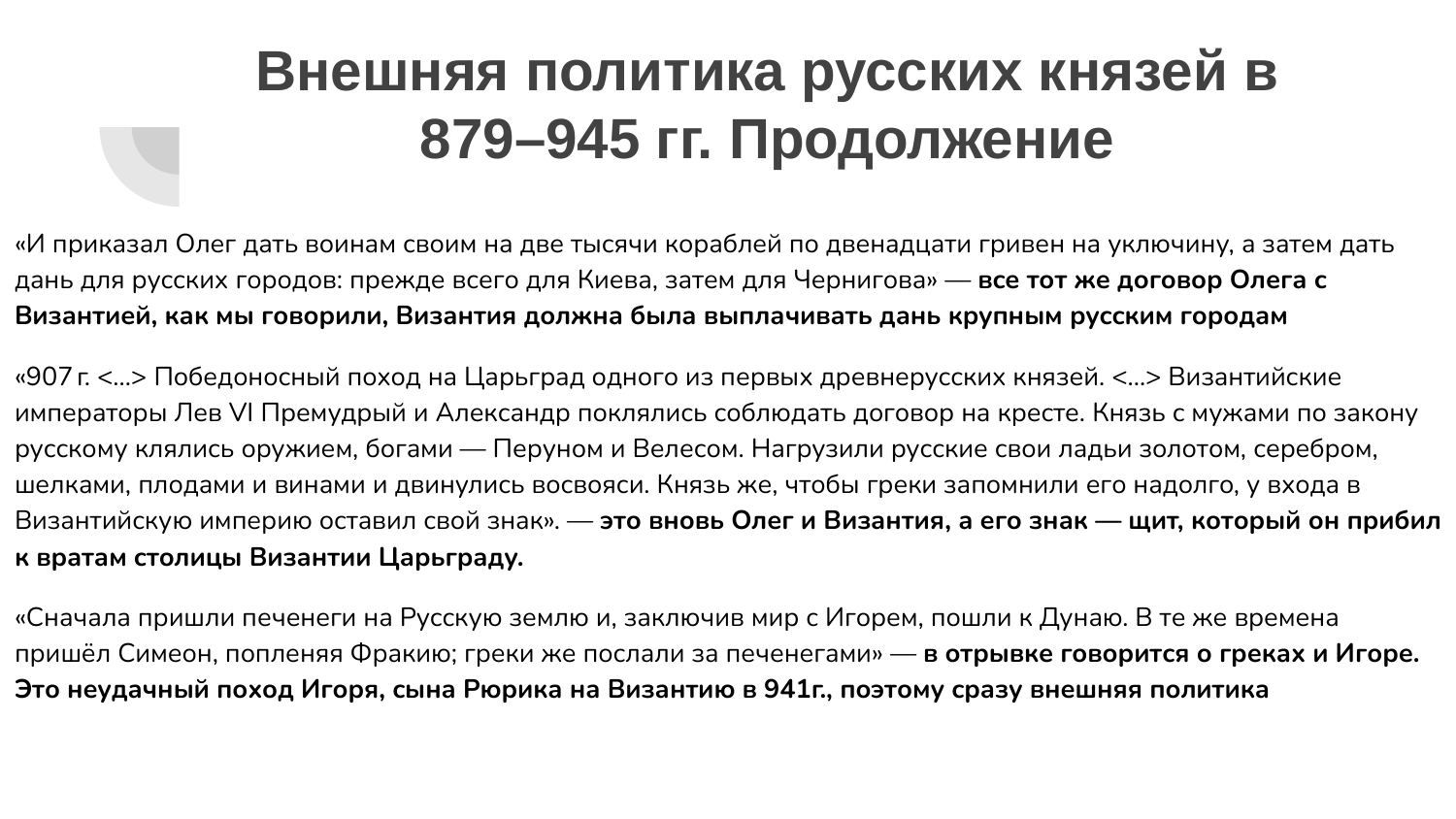

# Внешняя политика русских князей в 879–945 гг. Продолжение
«И приказал Олег дать воинам своим на две тысячи кораблей по двенадцати гривен на уключину, а затем дать дань для русских городов: прежде всего для Киева, затем для Чернигова» — все тот же договор Олега с Византией, как мы говорили, Византия должна была выплачивать дань крупным русским городам
«907 г. <...> Победоносный поход на Царьград одного из первых древнерусских князей. <...> Византийские императоры Лев VI Премудрый и Александр поклялись соблюдать договор на кресте. Князь с мужами по закону русскому клялись оружием, богами  — Перуном и Велесом. Нагрузили русские свои ладьи золотом, серебром, шелками, плодами и винами и двинулись восвояси. Князь же, чтобы греки запомнили его надолго, у входа в Византийскую империю оставил свой знак». — это вновь Олег и Византия, а его знак — щит, который он прибил к вратам столицы Византии Царьграду.
«Сначала пришли печенеги на Русскую землю и, заключив мир с Игорем, пошли к Дунаю. В те же времена пришёл Симеон, попленяя Фракию; греки же послали за печенегами» — в отрывке говорится о греках и Игоре. Это неудачный поход Игоря, сына Рюрика на Византию в 941г., поэтому сразу внешняя политика